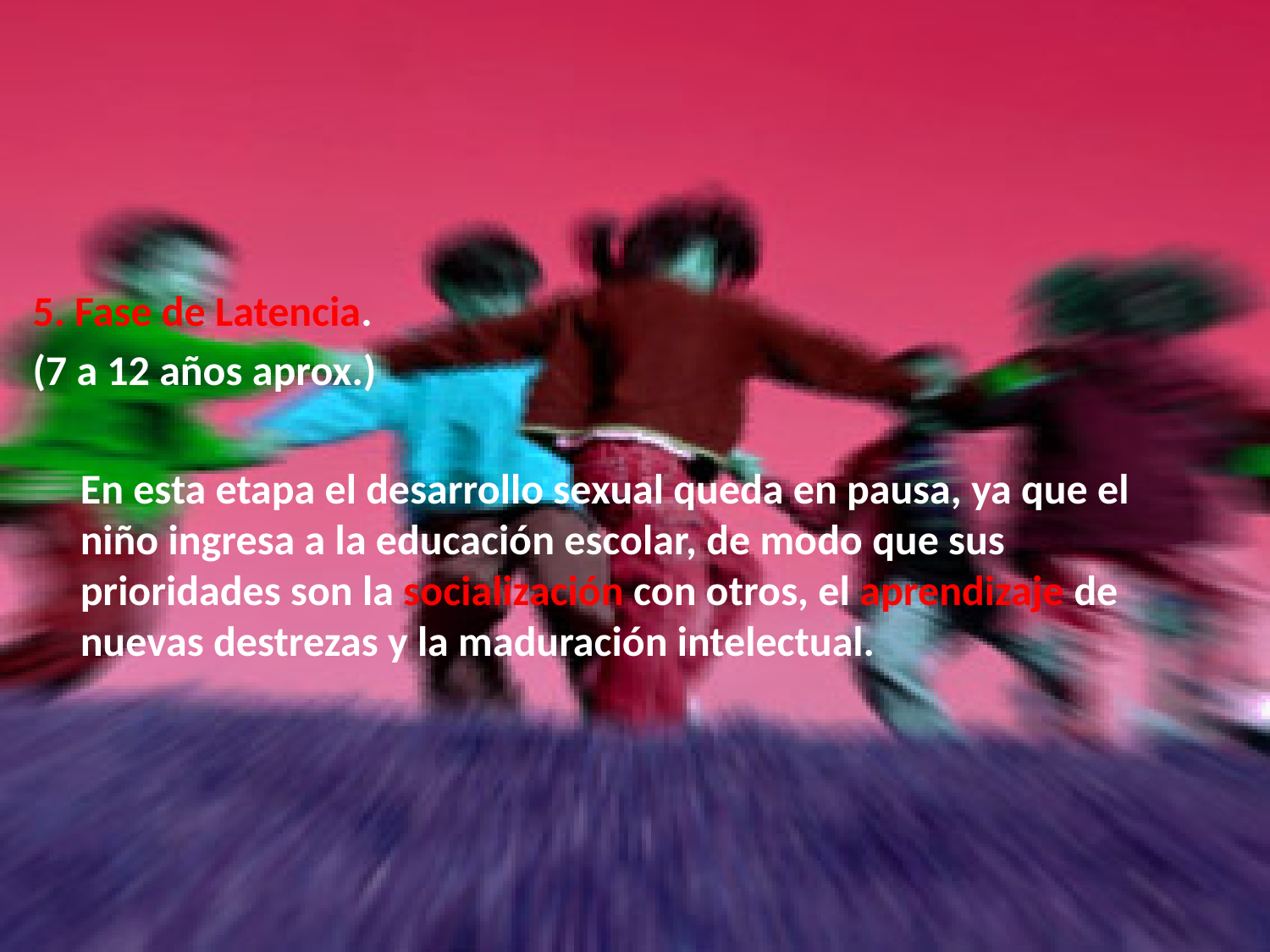

5. Fase de Latencia.
(7 a 12 años aprox.)

	En esta etapa el desarrollo sexual queda en pausa, ya que el niño ingresa a la educación escolar, de modo que sus prioridades son la socialización con otros, el aprendizaje de nuevas destrezas y la maduración intelectual.